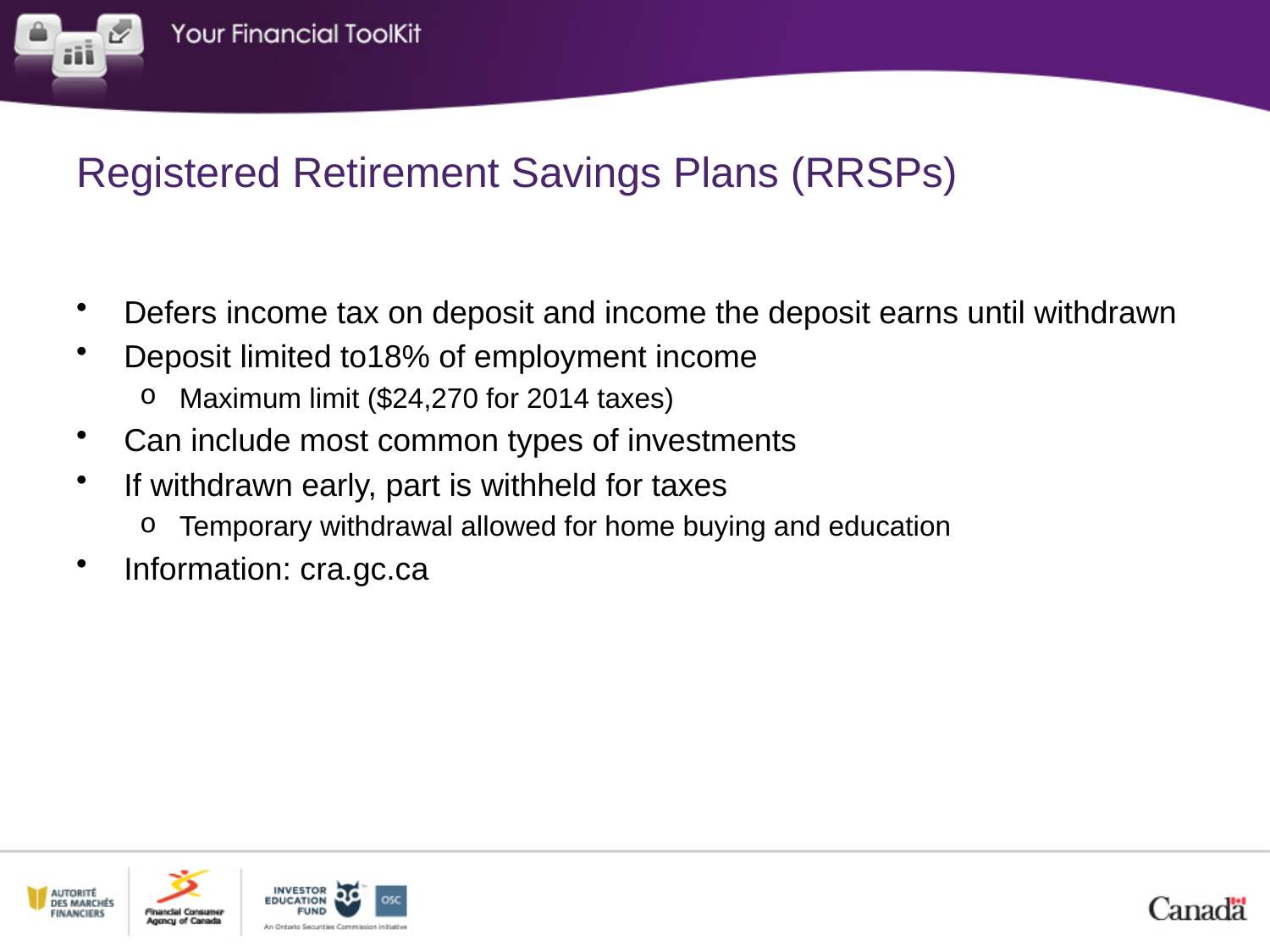

# Registered Retirement Savings Plans (RRSPs)
Defers income tax on deposit and income the deposit earns until withdrawn
Deposit limited to18% of employment income
Maximum limit ($24,270 for 2014 taxes)
Can include most common types of investments
If withdrawn early, part is withheld for taxes
Temporary withdrawal allowed for home buying and education
Information: cra.gc.ca